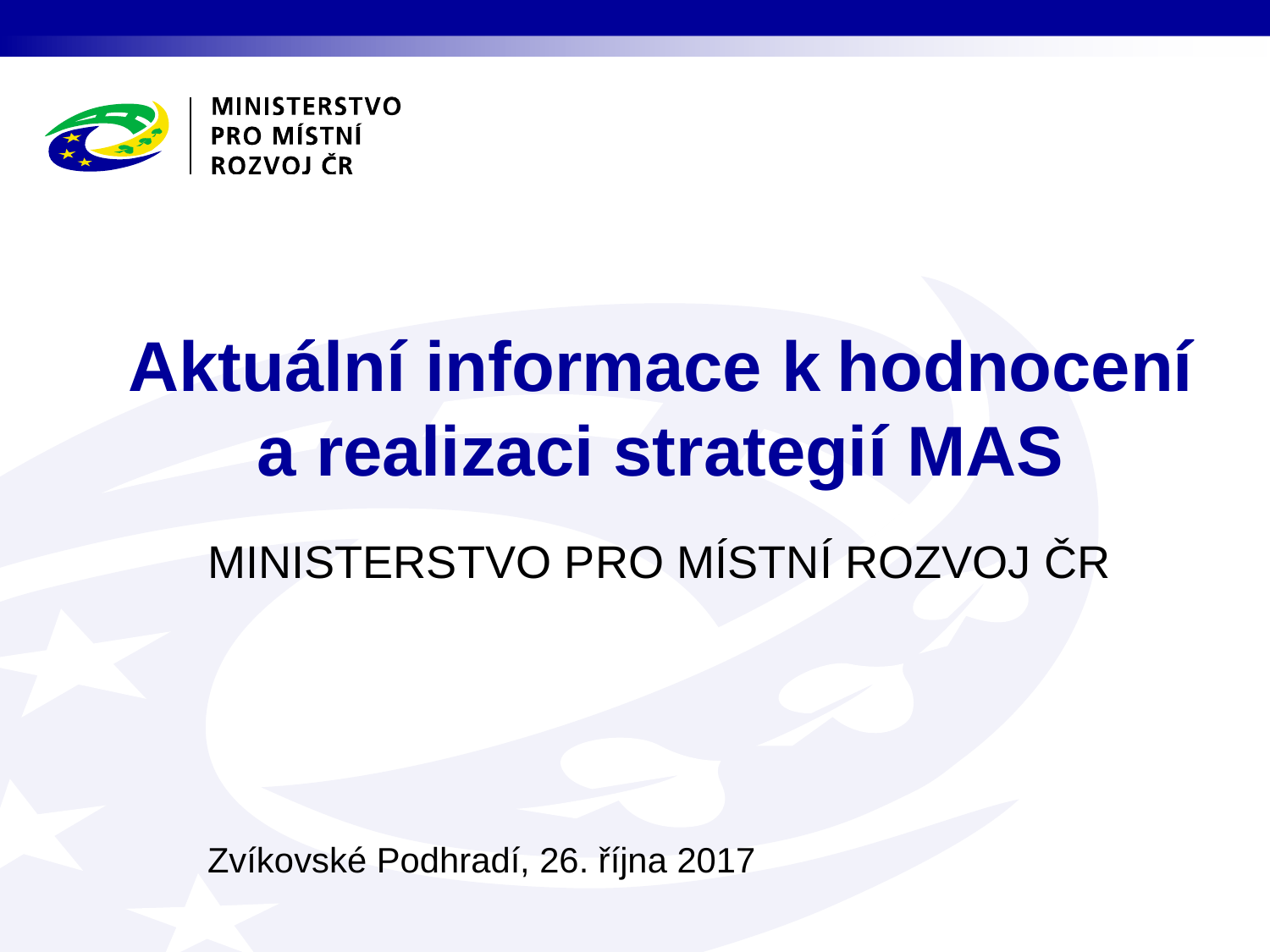

# Aktuální informace k hodnocení a realizaci strategií MAS
Zvíkovské Podhradí, 26. října 2017